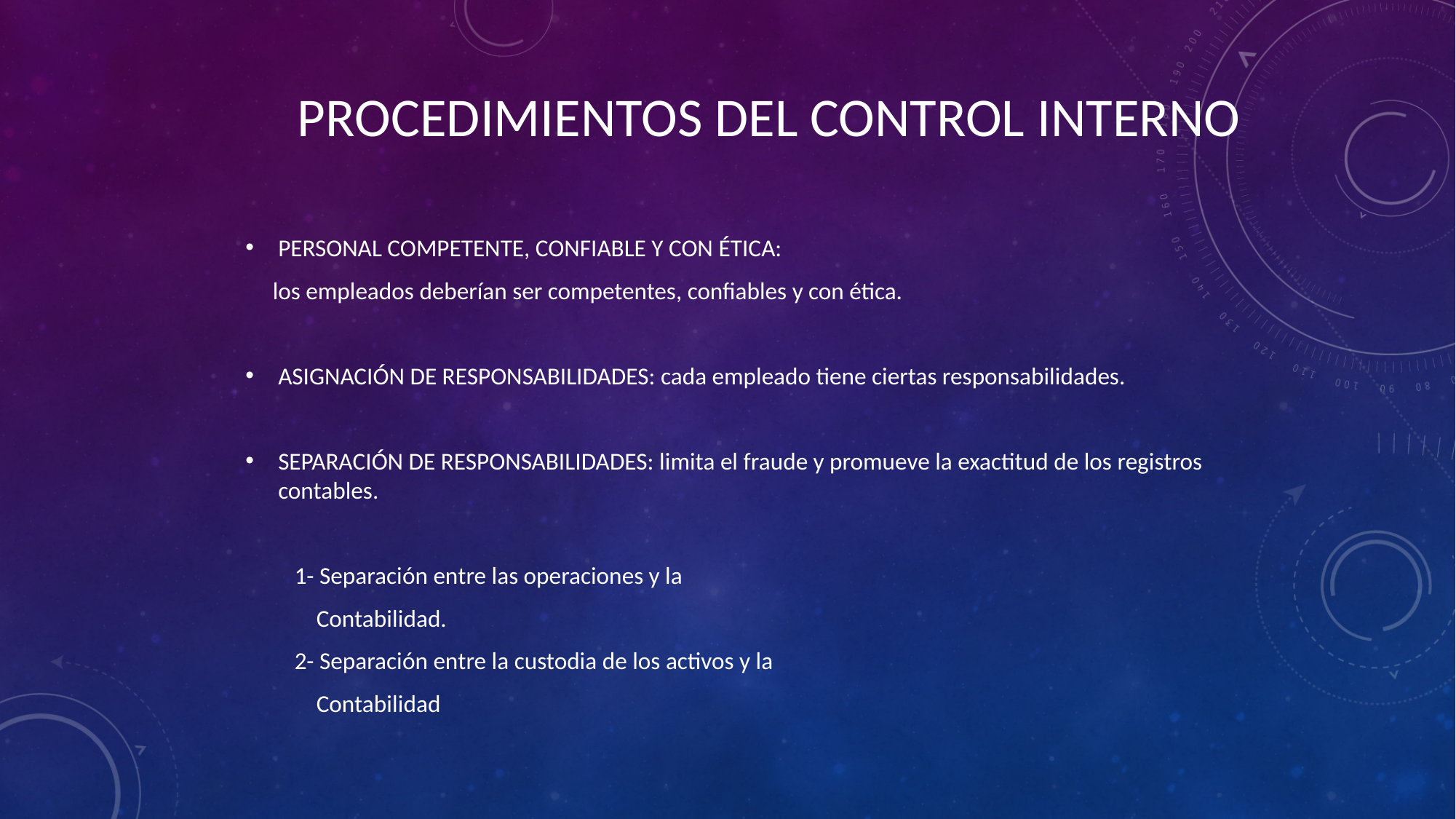

# PROCEDIMIENTOS DEL CONTROL INTERNO

PERSONAL COMPETENTE, CONFIABLE Y CON ÉTICA:
     los empleados deberían ser competentes, confiables y con ética.

ASIGNACIÓN DE RESPONSABILIDADES: cada empleado tiene ciertas responsabilidades.

SEPARACIÓN DE RESPONSABILIDADES: limita el fraude y promueve la exactitud de los registros contables.

         1- Separación entre las operaciones y la
             Contabilidad.
         2- Separación entre la custodia de los activos y la
             Contabilidad